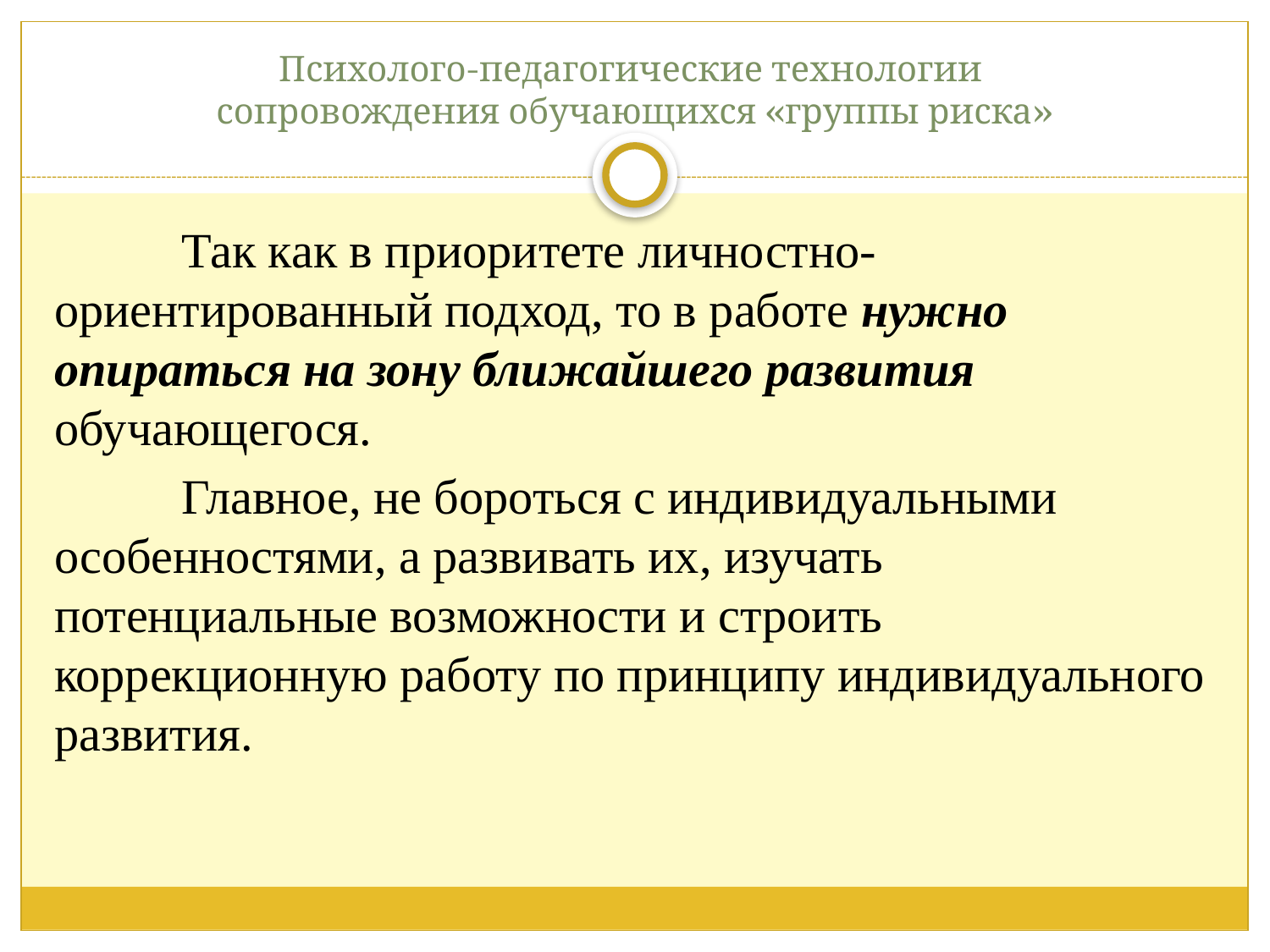

# Психолого-педагогические технологии сопровождения обучающихся «группы риска»
	Так как в приоритете личностно-ориентированный подход, то в работе нужно опираться на зону ближайшего развития обучающегося.
	Главное, не бороться с индивидуальными особенностями, а развивать их, изучать потенциальные возможности и строить коррекционную работу по принципу индивидуального развития.